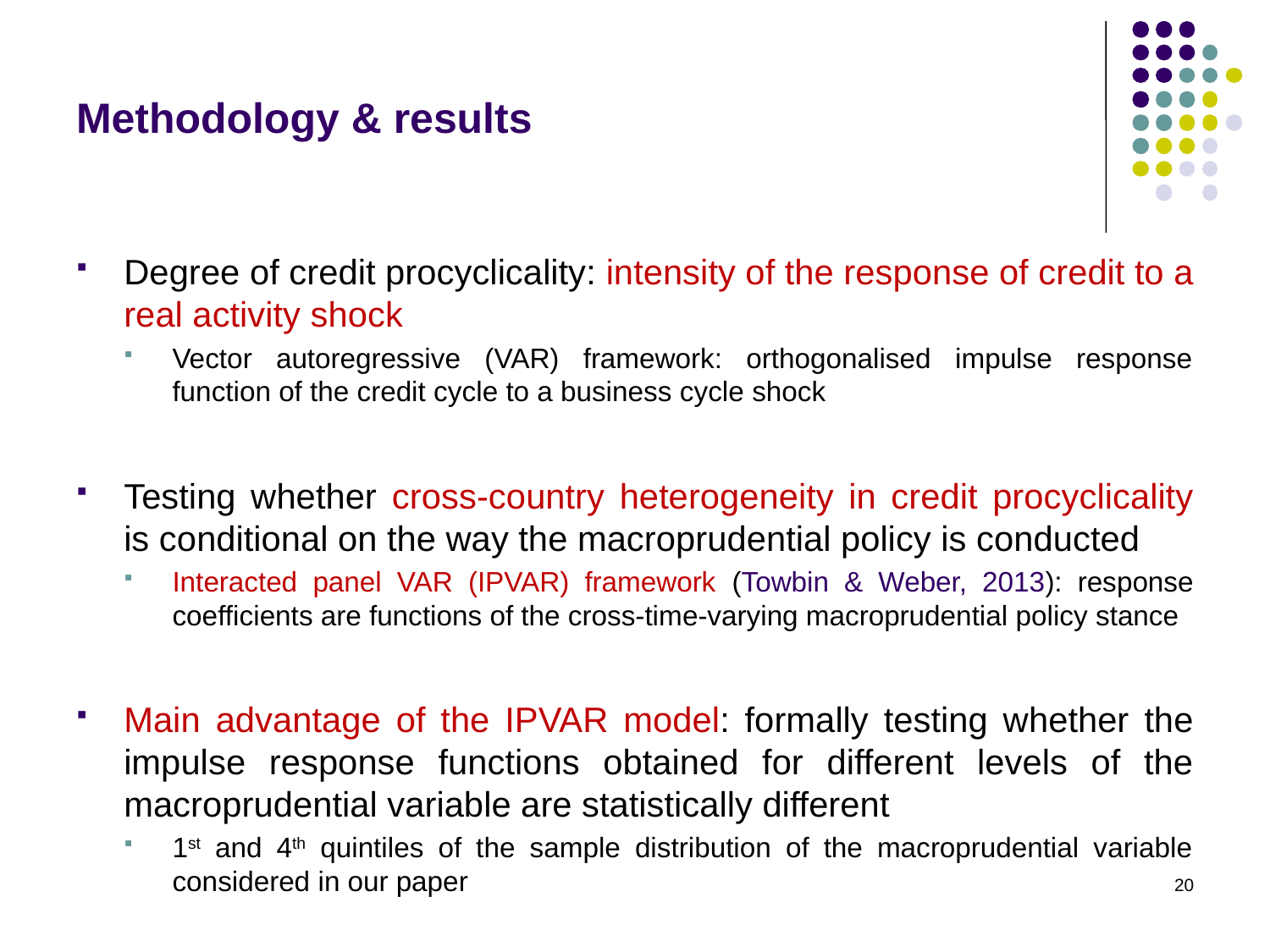

# Methodology & results
Degree of credit procyclicality: intensity of the response of credit to a real activity shock
Vector autoregressive (VAR) framework: orthogonalised impulse response function of the credit cycle to a business cycle shock

Testing whether cross-country heterogeneity in credit procyclicality is conditional on the way the macroprudential policy is conducted
Interacted panel VAR (IPVAR) framework (Towbin & Weber, 2013): response coefficients are functions of the cross-time-varying macroprudential policy stance

Main advantage of the IPVAR model: formally testing whether the impulse response functions obtained for different levels of the macroprudential variable are statistically different
1st and 4th quintiles of the sample distribution of the macroprudential variable considered in our paper

20